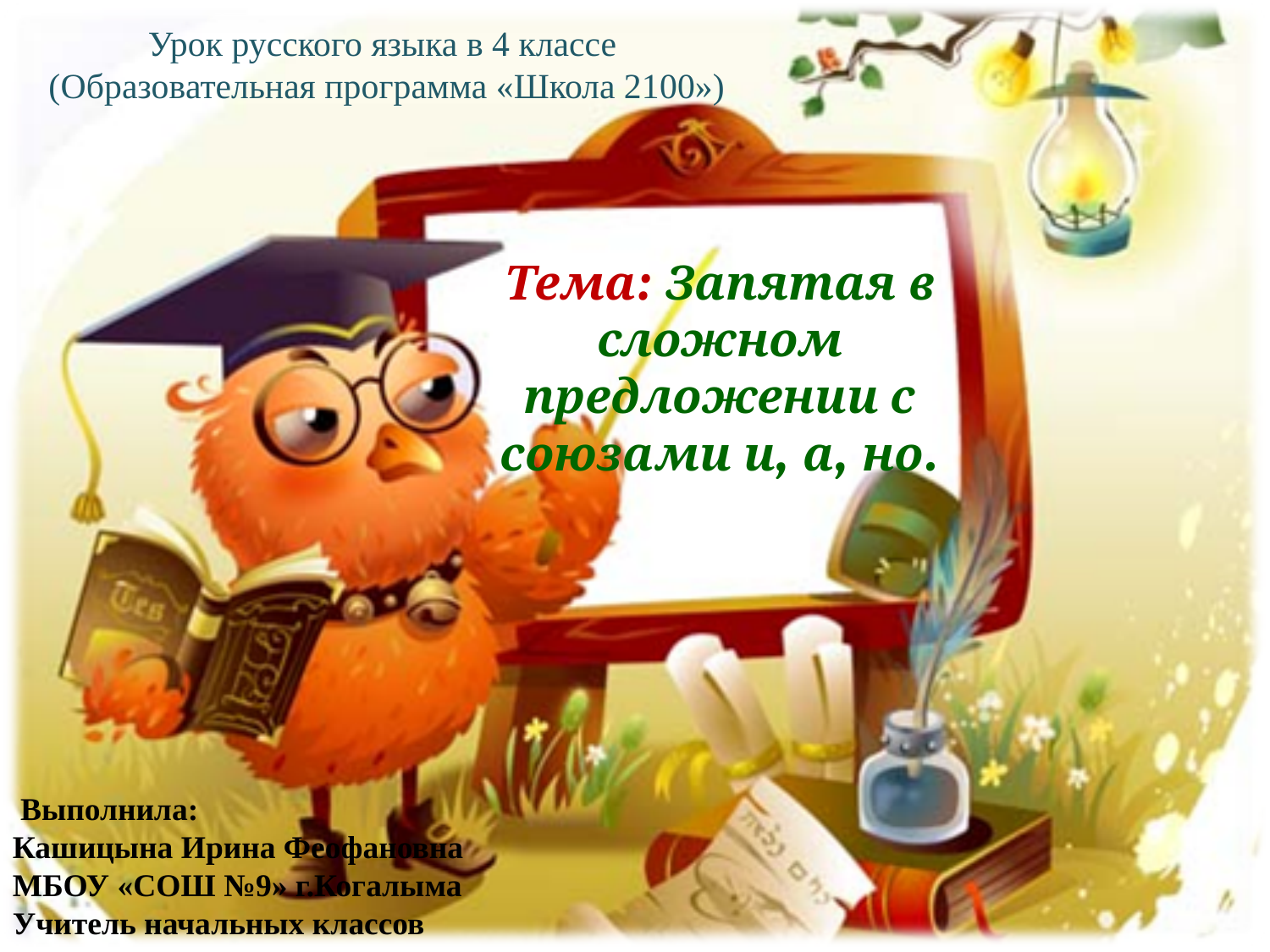

# Урок русского языка в 4 классе (Образовательная программа «Школа 2100»)
Тема: Запятая в сложном предложении с союзами и, а, но.
 Выполнила:
Кашицына Ирина Феофановна
МБОУ «СОШ №9» г.Когалыма
Учитель начальных классов